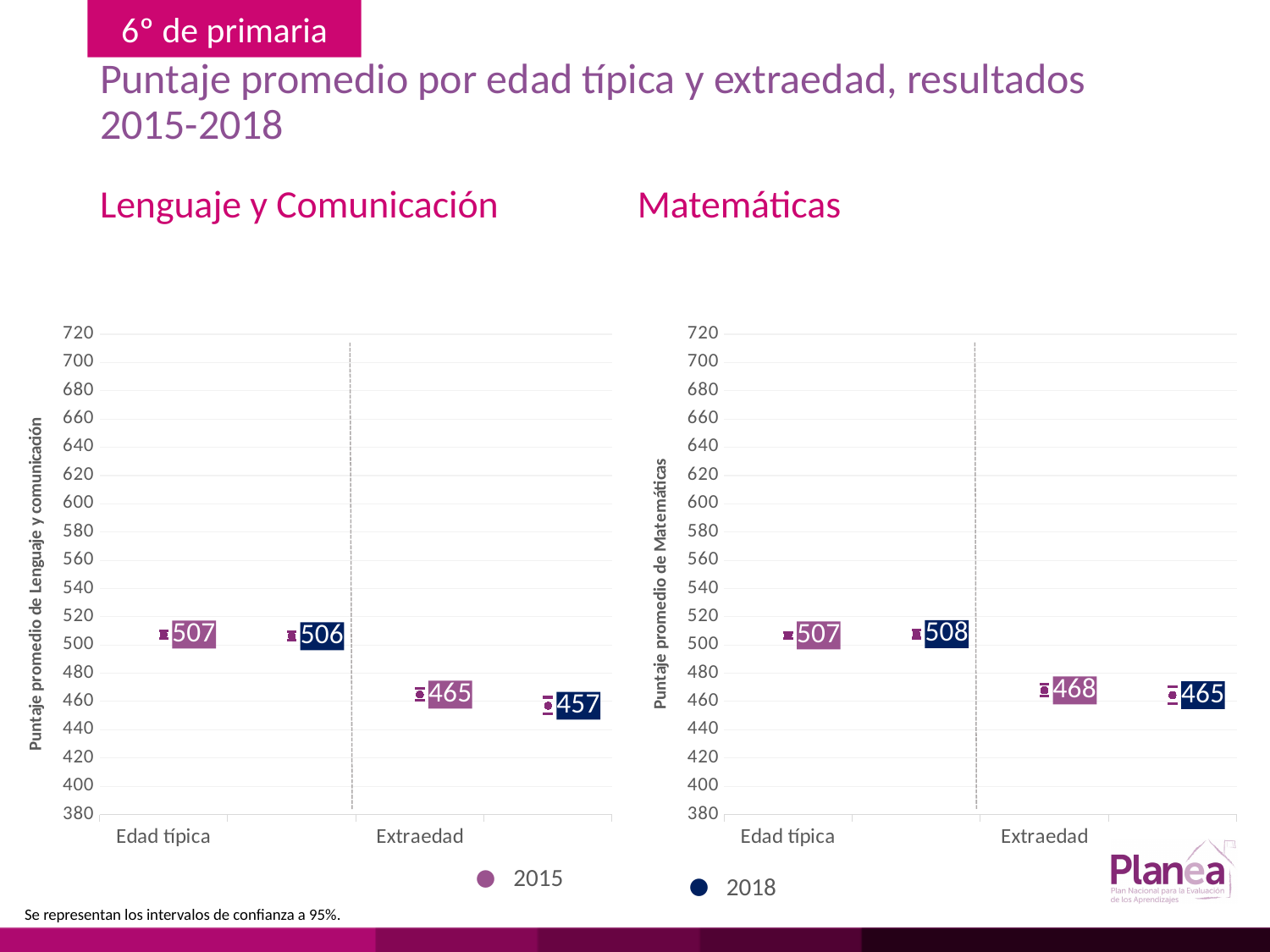

# Puntaje promedio por edad típica y extraedad, resultados 2015-2018
Lenguaje y Comunicación
Matemáticas

### Chart

| Category |  |  |  |
|---|---|---|---|
| Edad típica | 504.614 | 510.186 | 507.4 |
|  | 503.215 | 509.185 | 506.2 |
| Extraedad | 460.721 | 469.07899999999995 | 464.9 |

### Chart

| Category |  |  |  |
|---|---|---|---|
| Edad típica | 504.611 | 508.98900000000003 | 506.8 |
|  | 504.914 | 510.486 | 507.7 |
| Extraedad | 463.721 | 472.07899999999995 | 467.9 |
| 2015 | 2018 |
| --- | --- |
Se representan los intervalos de confianza a 95%.